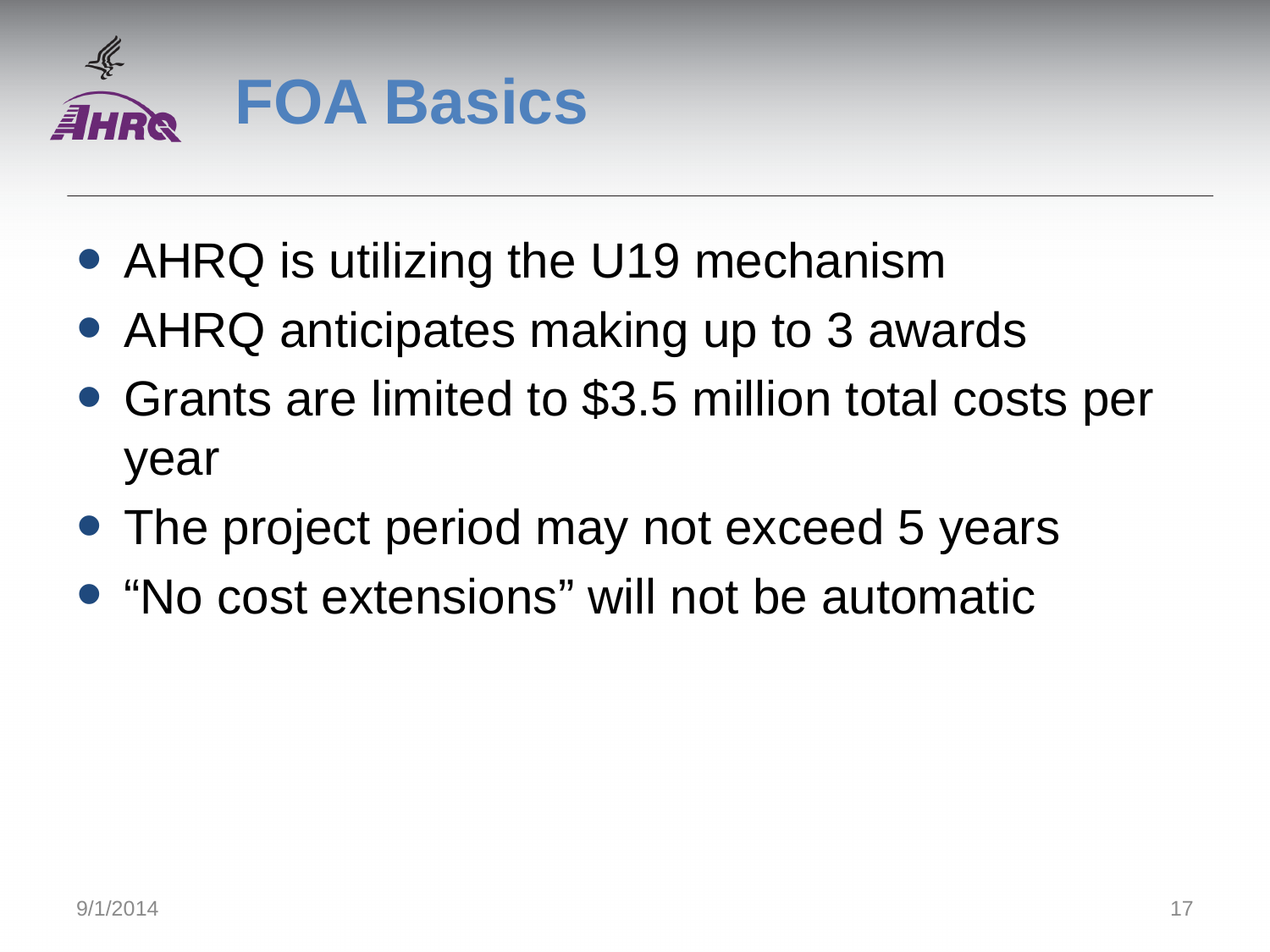

# FOA Basics
AHRQ is utilizing the U19 mechanism
AHRQ anticipates making up to 3 awards
Grants are limited to $3.5 million total costs per year
The project period may not exceed 5 years
“No cost extensions” will not be automatic
9/1/2014
17